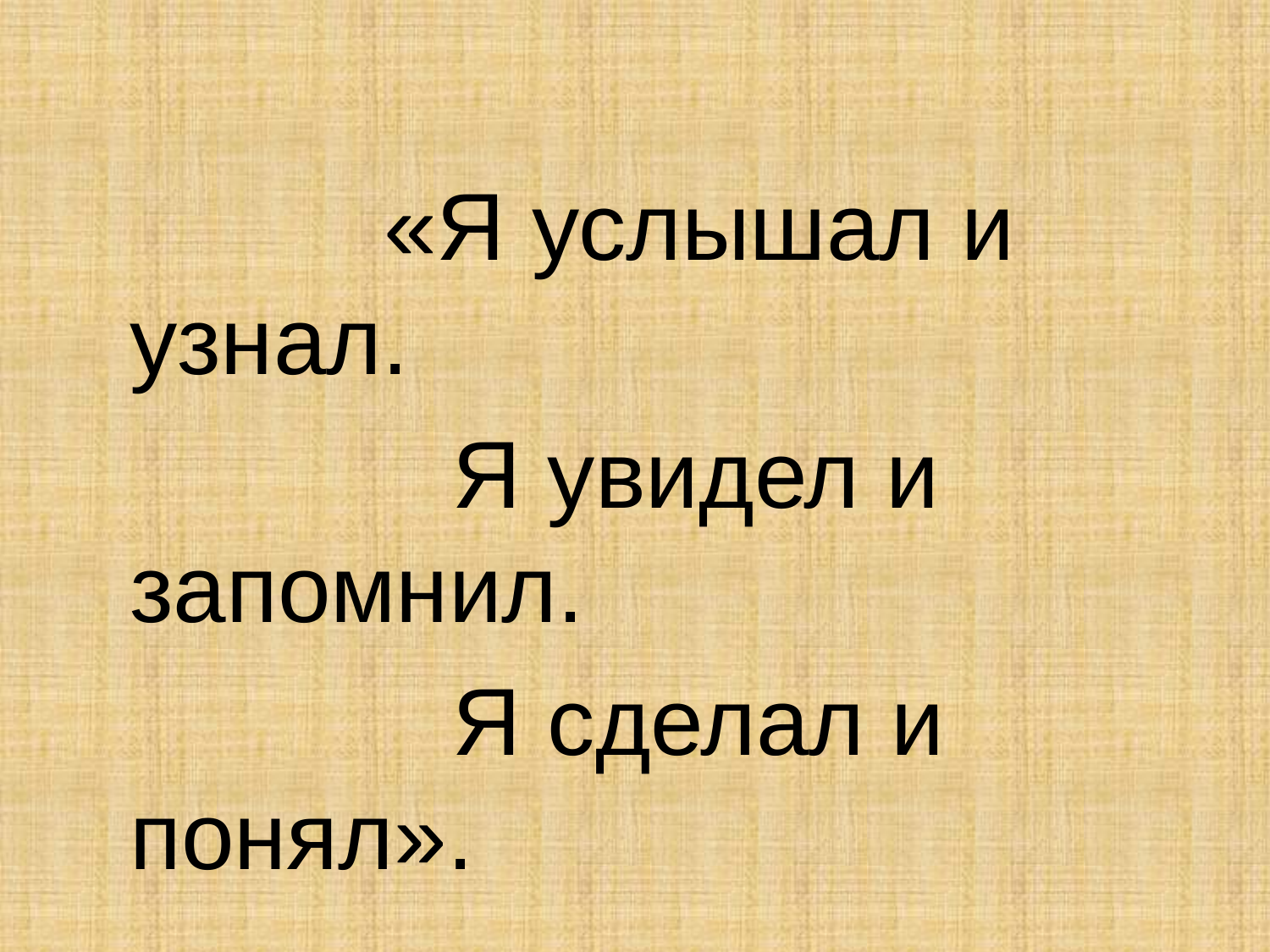

«Я услышал и узнал.
              Я увидел и запомнил.
              Я сделал и понял».
						Чарльз Беббидж